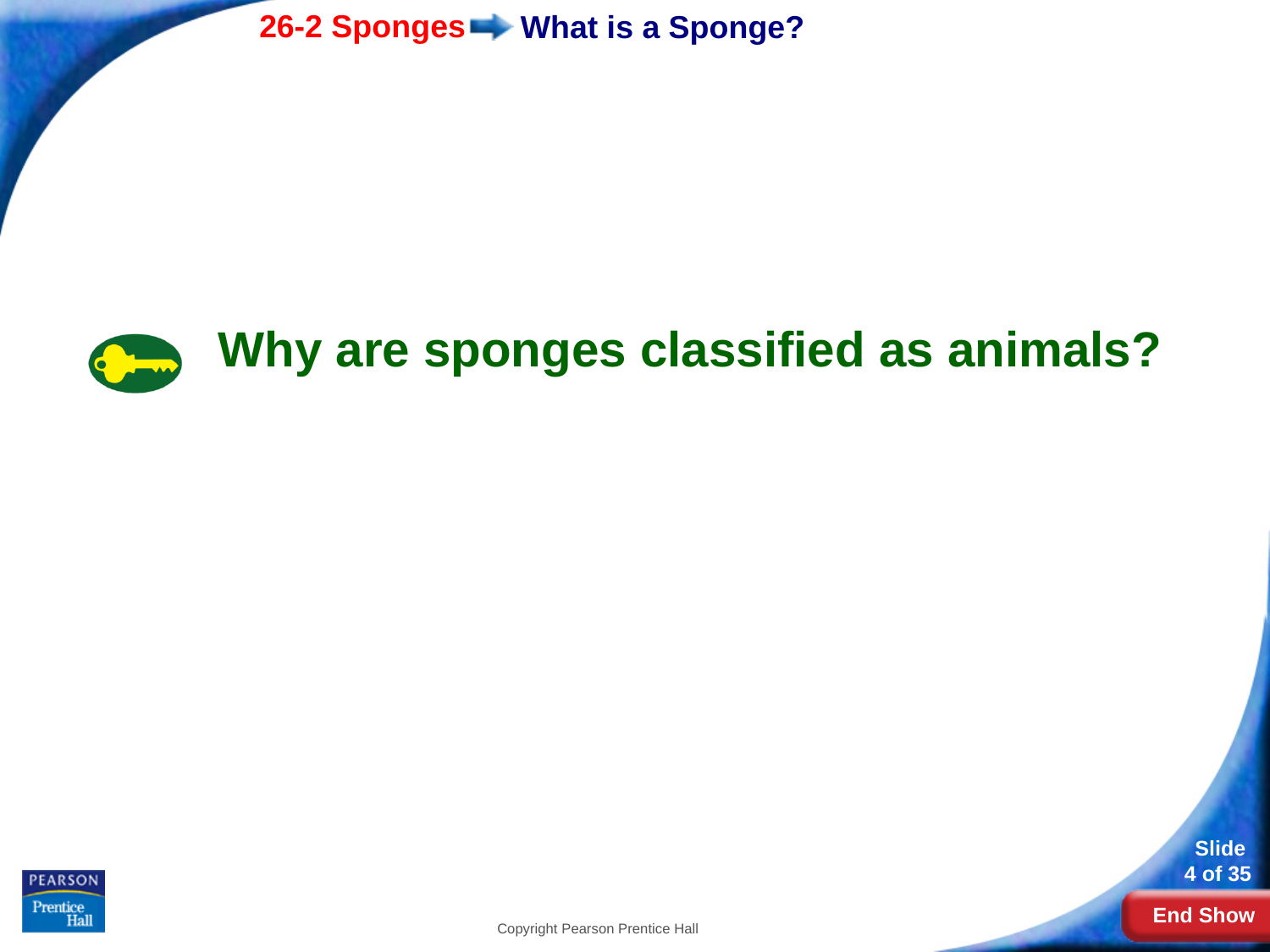

# What is a Sponge?

Why are sponges classified as animals?

Copyright Pearson Prentice Hall